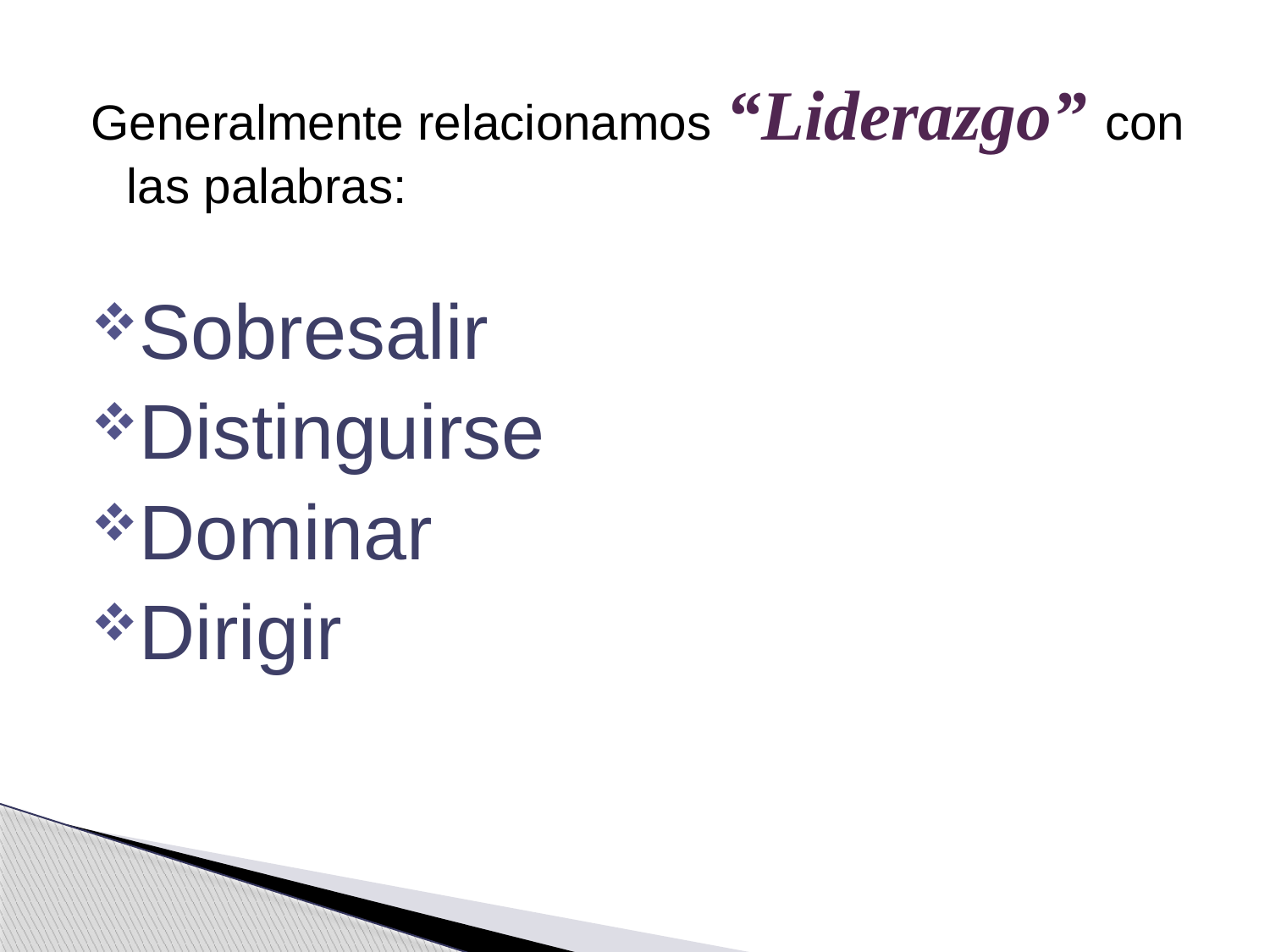

Generalmente relacionamos “Liderazgo” con las palabras:

Sobresalir
Distinguirse
Dominar
Dirigir